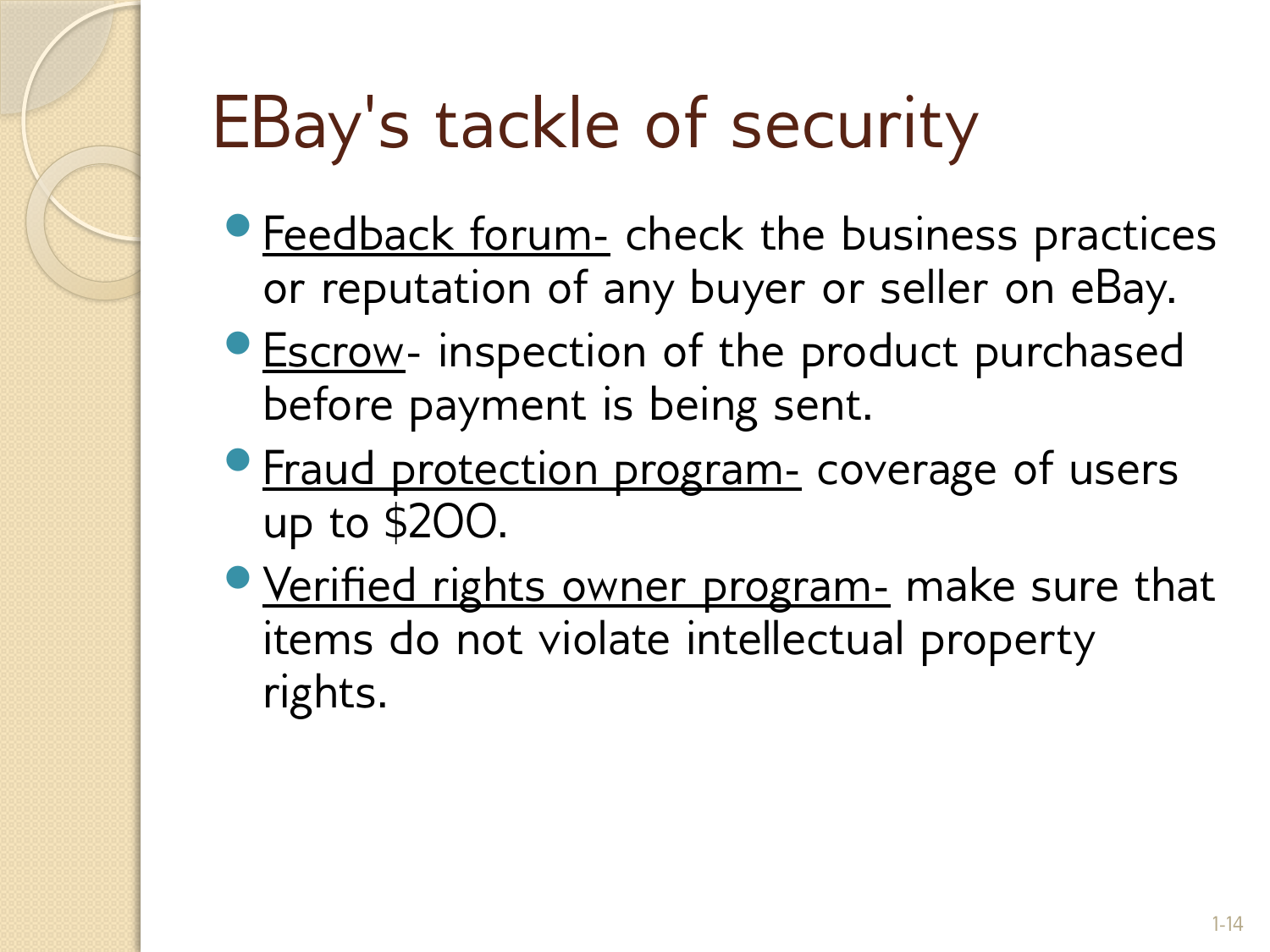

# EBay's tackle of security
Feedback forum- check the business practices or reputation of any buyer or seller on eBay.
Escrow- inspection of the product purchased before payment is being sent.
Fraud protection program- coverage of users up to $2OO.
Verified rights owner program- make sure that items do not violate intellectual property rights.

1-14